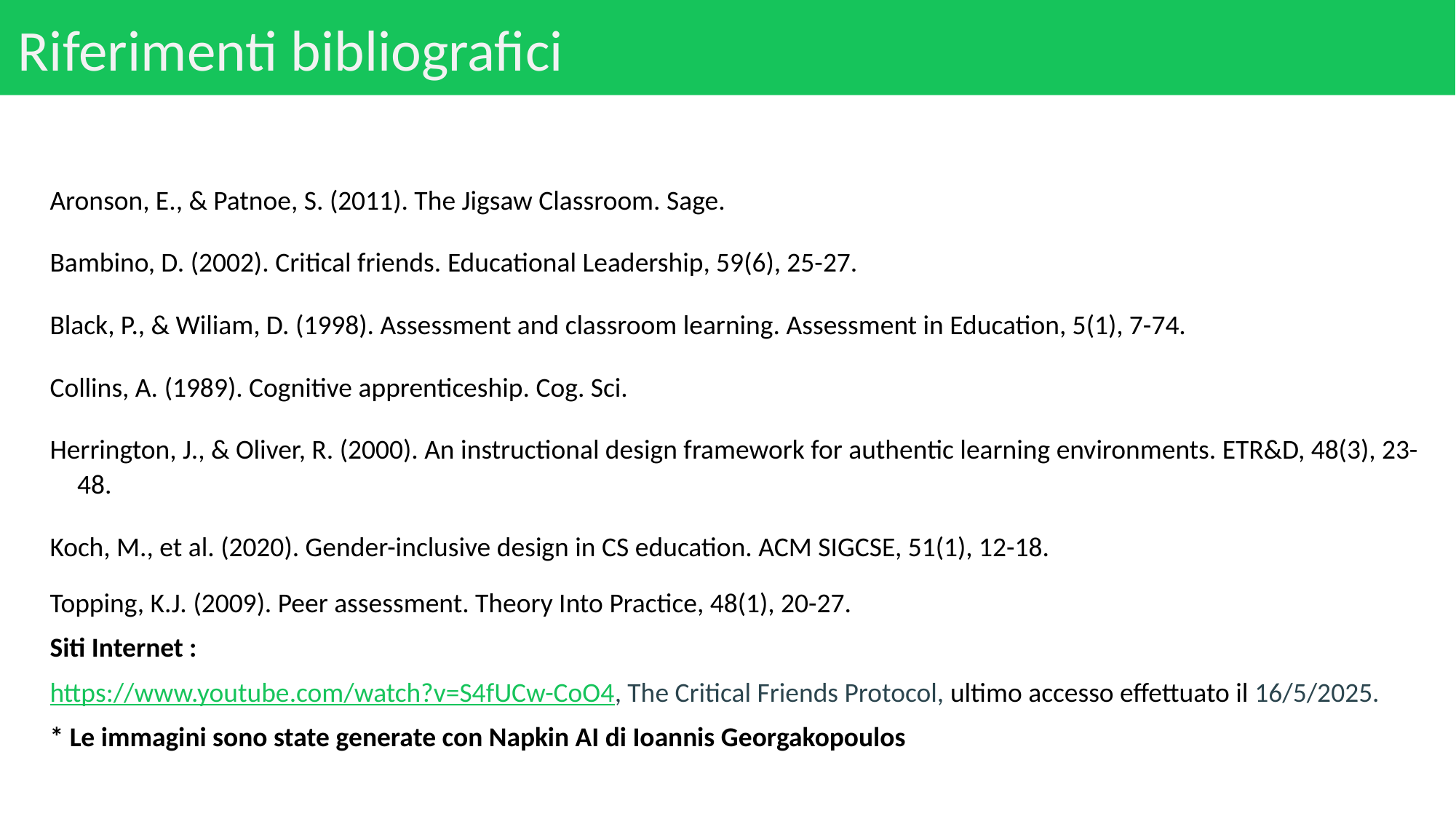

# Riferimenti bibliografici

Aronson, E., & Patnoe, S. (2011). The Jigsaw Classroom. Sage.
Bambino, D. (2002). Critical friends. Educational Leadership, 59(6), 25-27.
Black, P., & Wiliam, D. (1998). Assessment and classroom learning. Assessment in Education, 5(1), 7-74.
Collins, A. (1989). Cognitive apprenticeship. Cog. Sci.
Herrington, J., & Oliver, R. (2000). An instructional design framework for authentic learning environments. ETR&D, 48(3), 23-48.
Koch, M., et al. (2020). Gender-inclusive design in CS education. ACM SIGCSE, 51(1), 12-18.
Topping, K.J. (2009). Peer assessment. Theory Into Practice, 48(1), 20-27.
Siti Internet :
https://www.youtube.com/watch?v=S4fUCw-CoO4, The Critical Friends Protocol, ultimo accesso effettuato il 16/5/2025.
* Le immagini sono state generate con Napkin AI di Ioannis Georgakopoulos